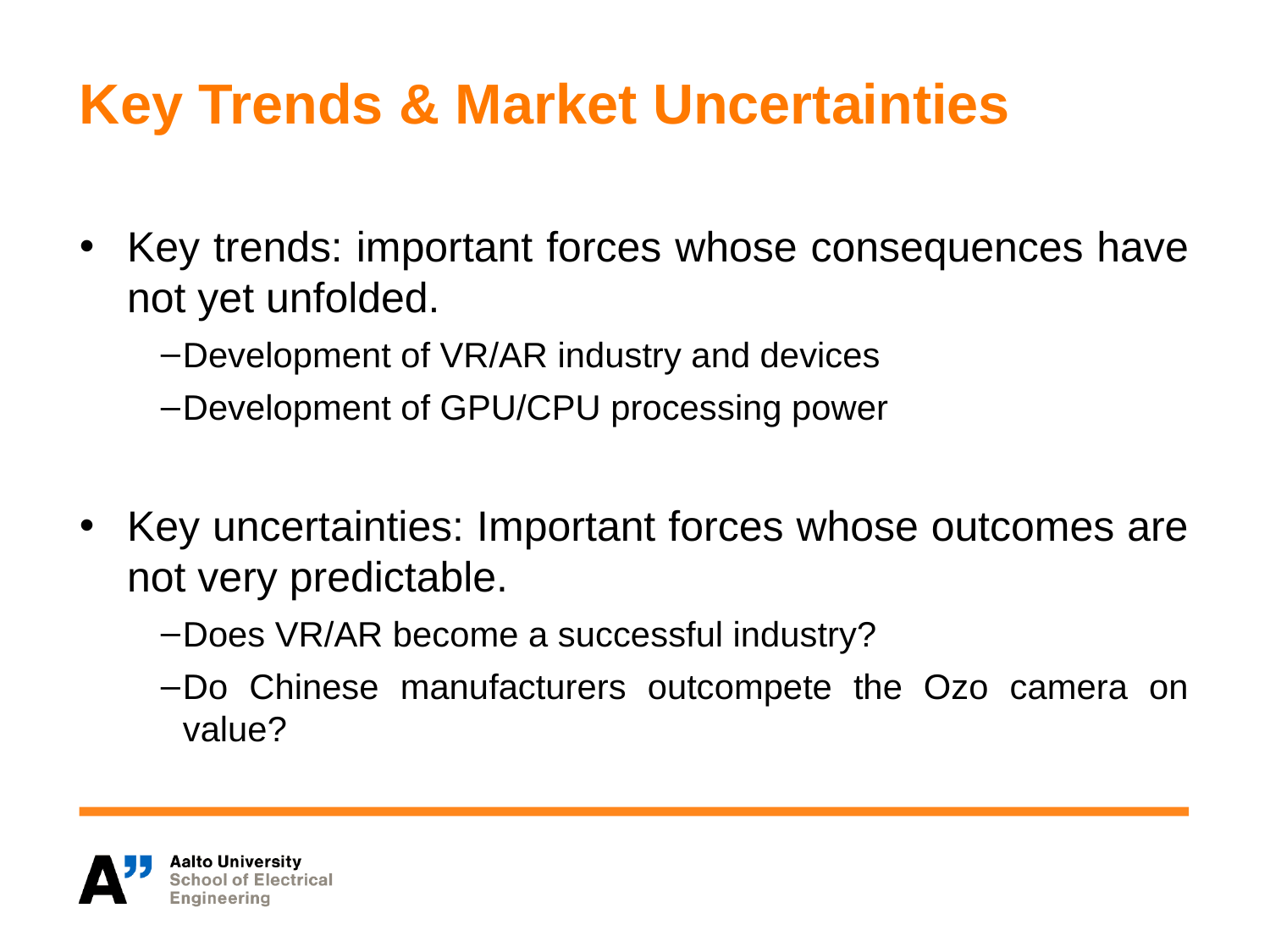

# Key Trends & Market Uncertainties
Key trends: important forces whose consequences have not yet unfolded.
Development of VR/AR industry and devices
Development of GPU/CPU processing power

Key uncertainties: Important forces whose outcomes are not very predictable.
Does VR/AR become a successful industry?
Do Chinese manufacturers outcompete the Ozo camera on value?